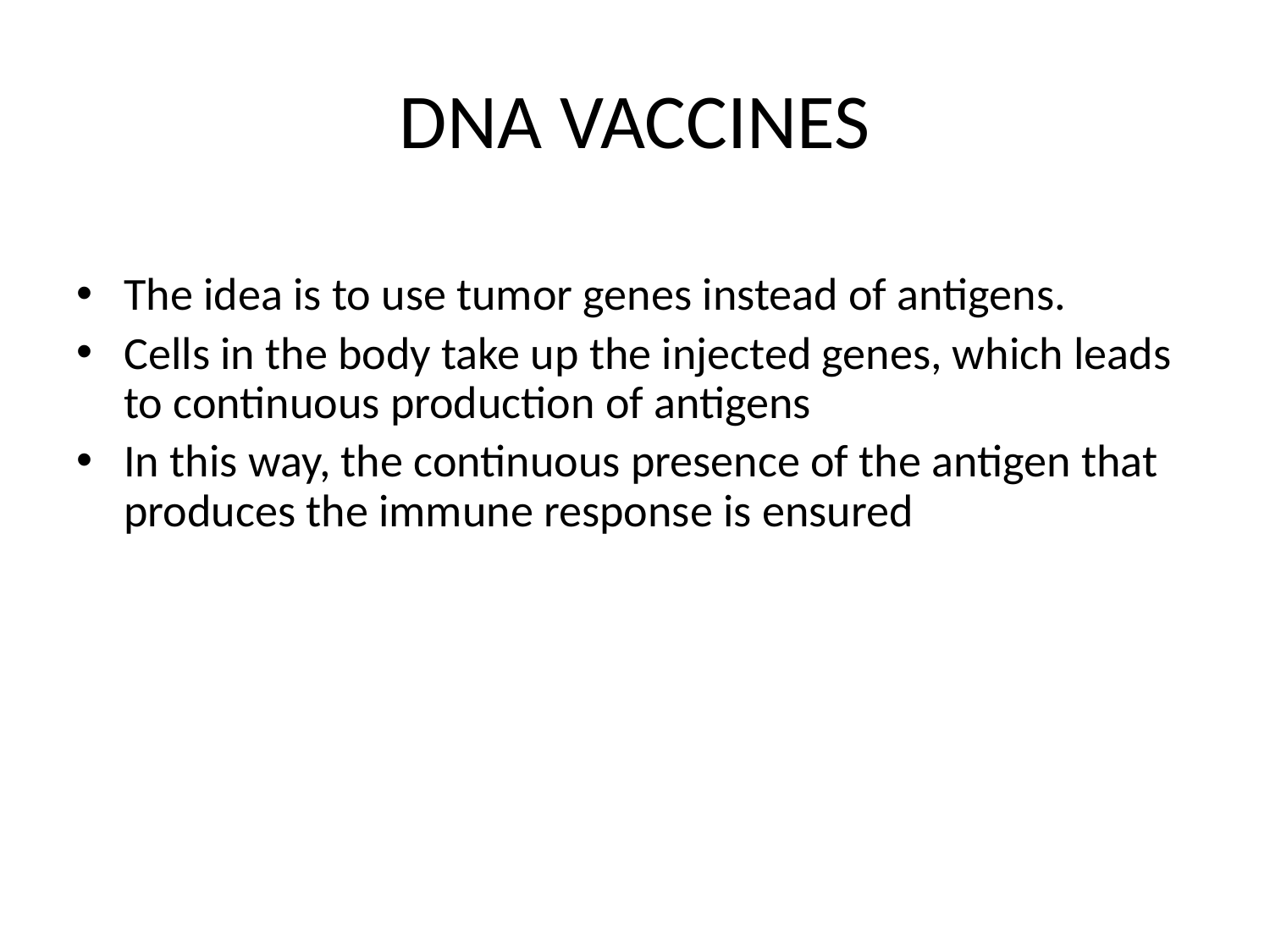

# DNA VACCINES
The idea is to use tumor genes instead of antigens.
Cells in the body take up the injected genes, which leads to continuous production of antigens
In this way, the continuous presence of the antigen that produces the immune response is ensured